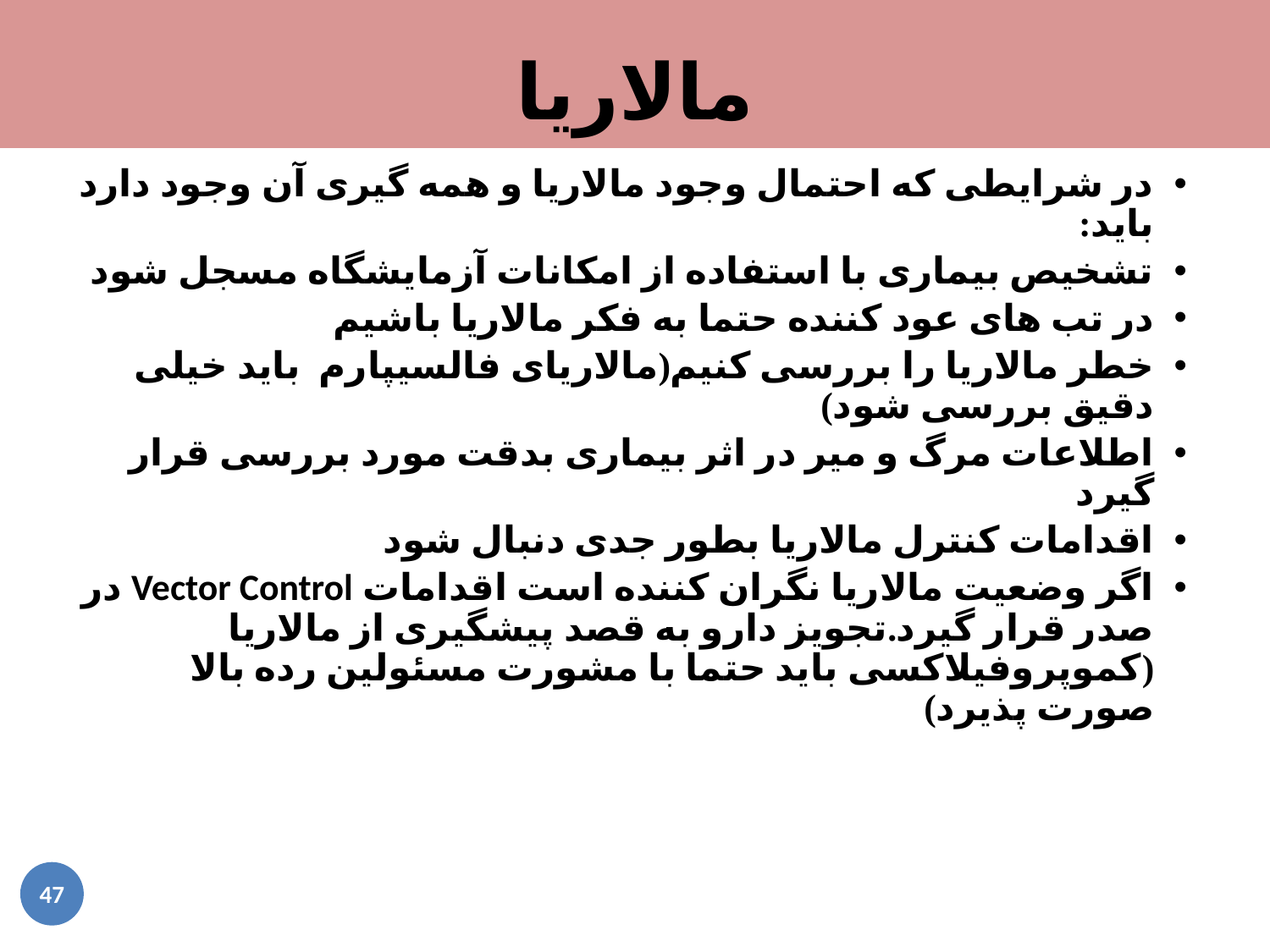

مالاریا
در شرایطی که احتمال وجود مالاریا و همه گیری آن وجود دارد باید:
تشخیص بیماری با استفاده از امکانات آزمایشگاه مسجل شود
در تب های عود کننده حتما به فکر مالاریا باشیم
خطر مالاریا را بررسی کنیم(مالاریای فالسیپارم  باید خیلی دقیق بررسی شود)
اطلاعات مرگ و میر در اثر بیماری بدقت مورد بررسی قرار گیرد
اقدامات کنترل مالاریا بطور جدی دنبال شود
اگر وضعیت مالاریا نگران کننده است اقدامات Vector Control در صدر قرار گیرد.تجویز دارو به قصد پیشگیری از مالاریا (کموپروفیلاکسی باید حتما با مشورت مسئولین رده بالا صورت پذیرد)
47